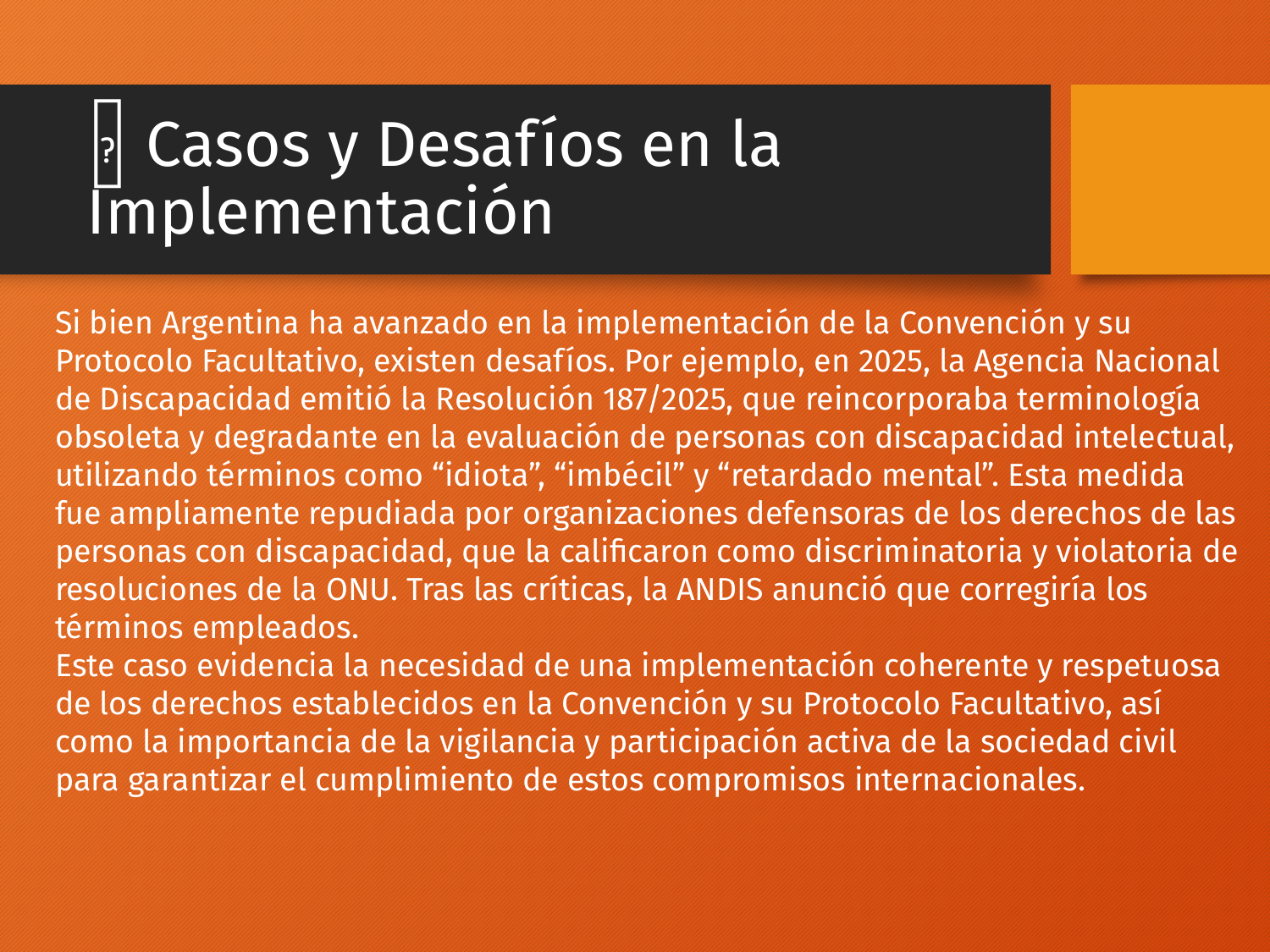

# 🧩 Casos y Desafíos en la Implementación
Si bien Argentina ha avanzado en la implementación de la Convención y su Protocolo Facultativo, existen desafíos. Por ejemplo, en 2025, la Agencia Nacional de Discapacidad emitió la Resolución 187/2025, que reincorporaba terminología obsoleta y degradante en la evaluación de personas con discapacidad intelectual, utilizando términos como “idiota”, “imbécil” y “retardado mental”. Esta medida fue ampliamente repudiada por organizaciones defensoras de los derechos de las personas con discapacidad, que la calificaron como discriminatoria y violatoria de resoluciones de la ONU. Tras las críticas, la ANDIS anunció que corregiría los
términos empleados.
Este caso evidencia la necesidad de una implementación coherente y respetuosa de los derechos establecidos en la Convención y su Protocolo Facultativo, así como la importancia de la vigilancia y participación activa de la sociedad civil para garantizar el cumplimiento de estos compromisos internacionales.